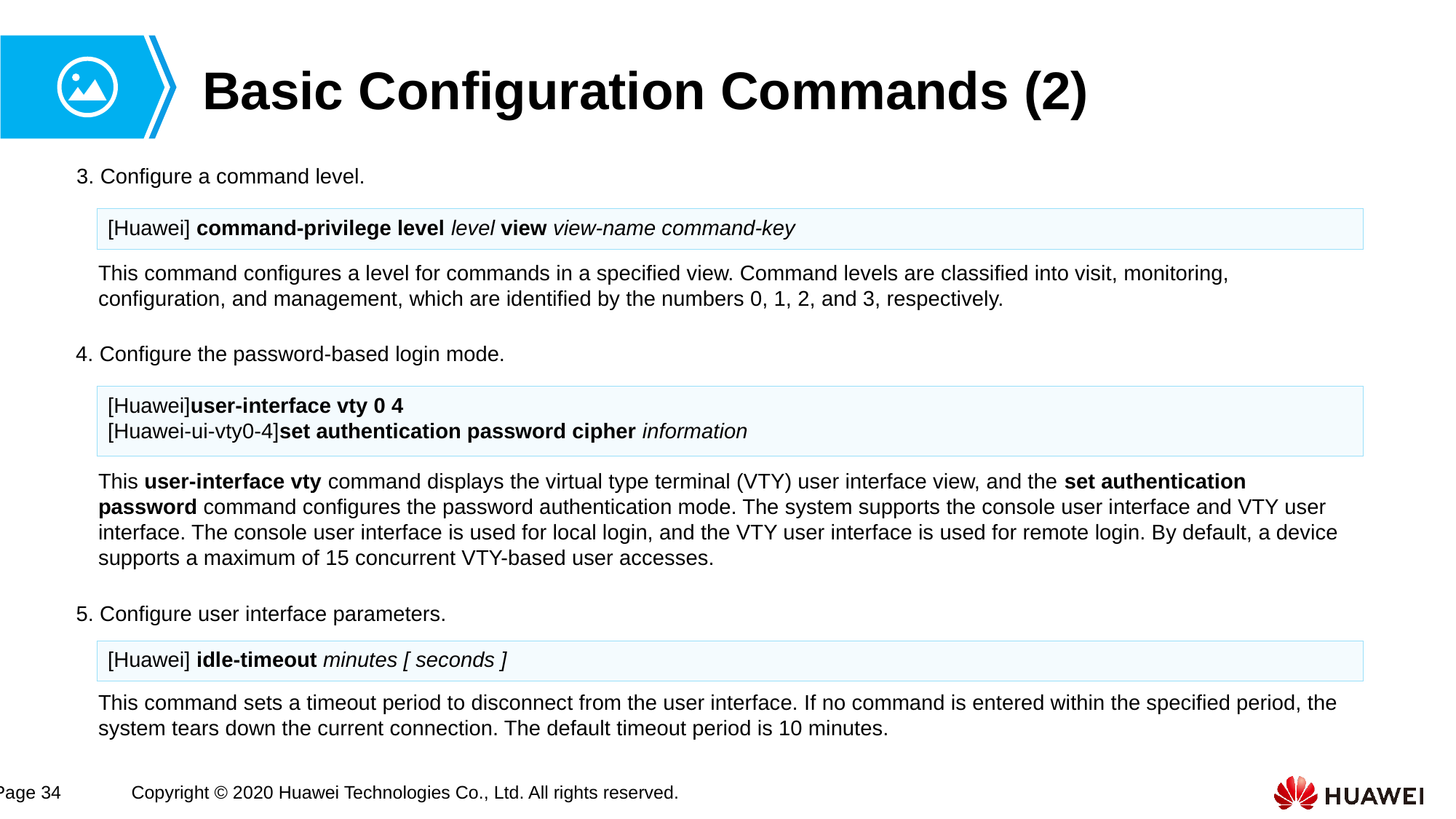

# Basic Configuration Commands (2)
3. Configure a command level.
[Huawei] command-privilege level level view view-name command-key
This command configures a level for commands in a specified view. Command levels are classified into visit, monitoring, configuration, and management, which are identified by the numbers 0, 1, 2, and 3, respectively.
4. Configure the password-based login mode.
[Huawei]user-interface vty 0 4
[Huawei-ui-vty0-4]set authentication password cipher information
This user-interface vty command displays the virtual type terminal (VTY) user interface view, and the set authentication password command configures the password authentication mode. The system supports the console user interface and VTY user interface. The console user interface is used for local login, and the VTY user interface is used for remote login. By default, a device supports a maximum of 15 concurrent VTY-based user accesses.
5. Configure user interface parameters.
[Huawei] idle-timeout minutes [ seconds ]
This command sets a timeout period to disconnect from the user interface. If no command is entered within the specified period, the system tears down the current connection. The default timeout period is 10 minutes.